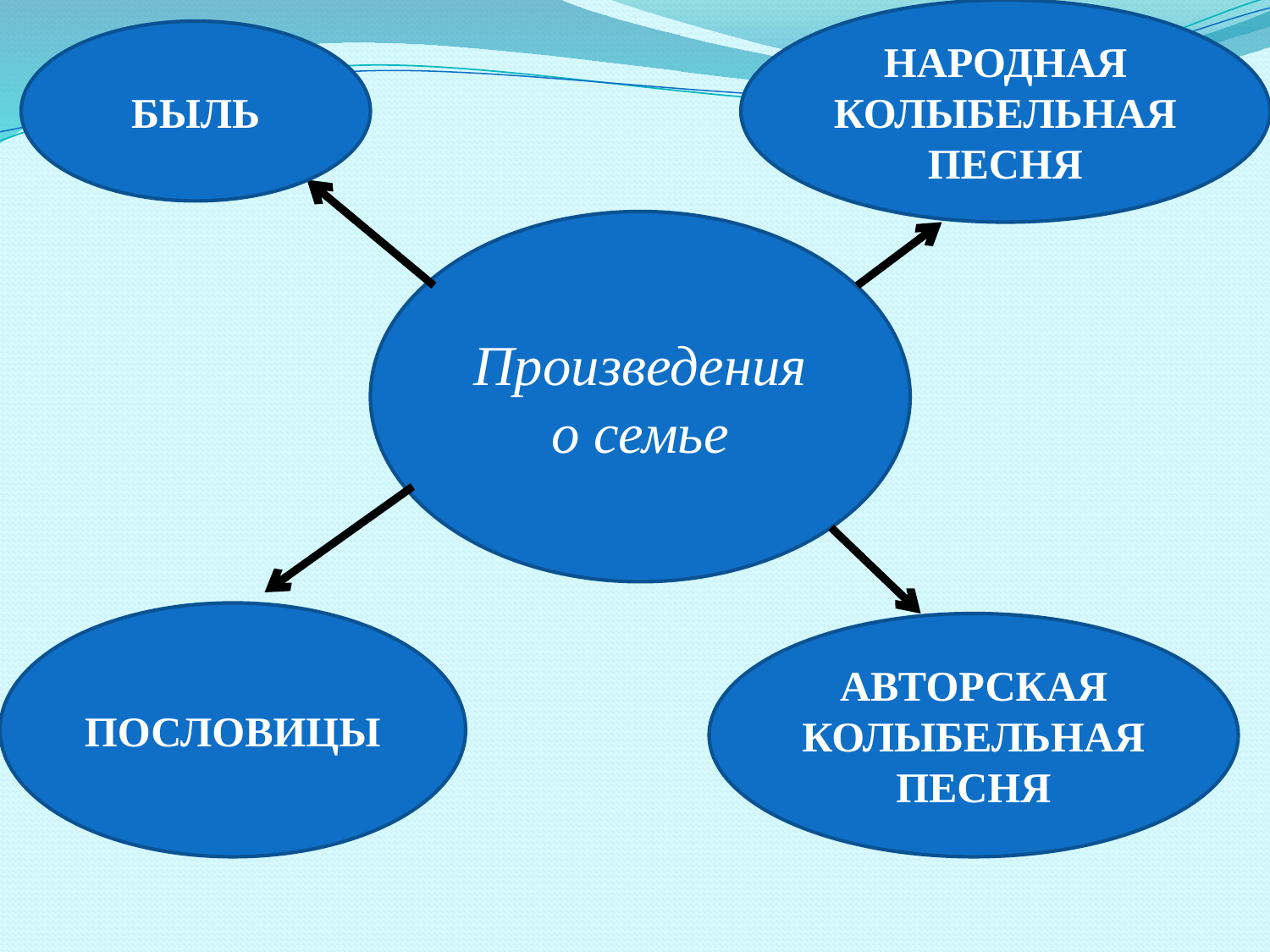

НАРОДНАЯ КОЛЫБЕЛЬНАЯ ПЕСНЯ
БЫЛЬ
Произведения о семье
ПОСЛОВИЦЫ
АВТОРСКАЯ КОЛЫБЕЛЬНАЯ ПЕСНЯ